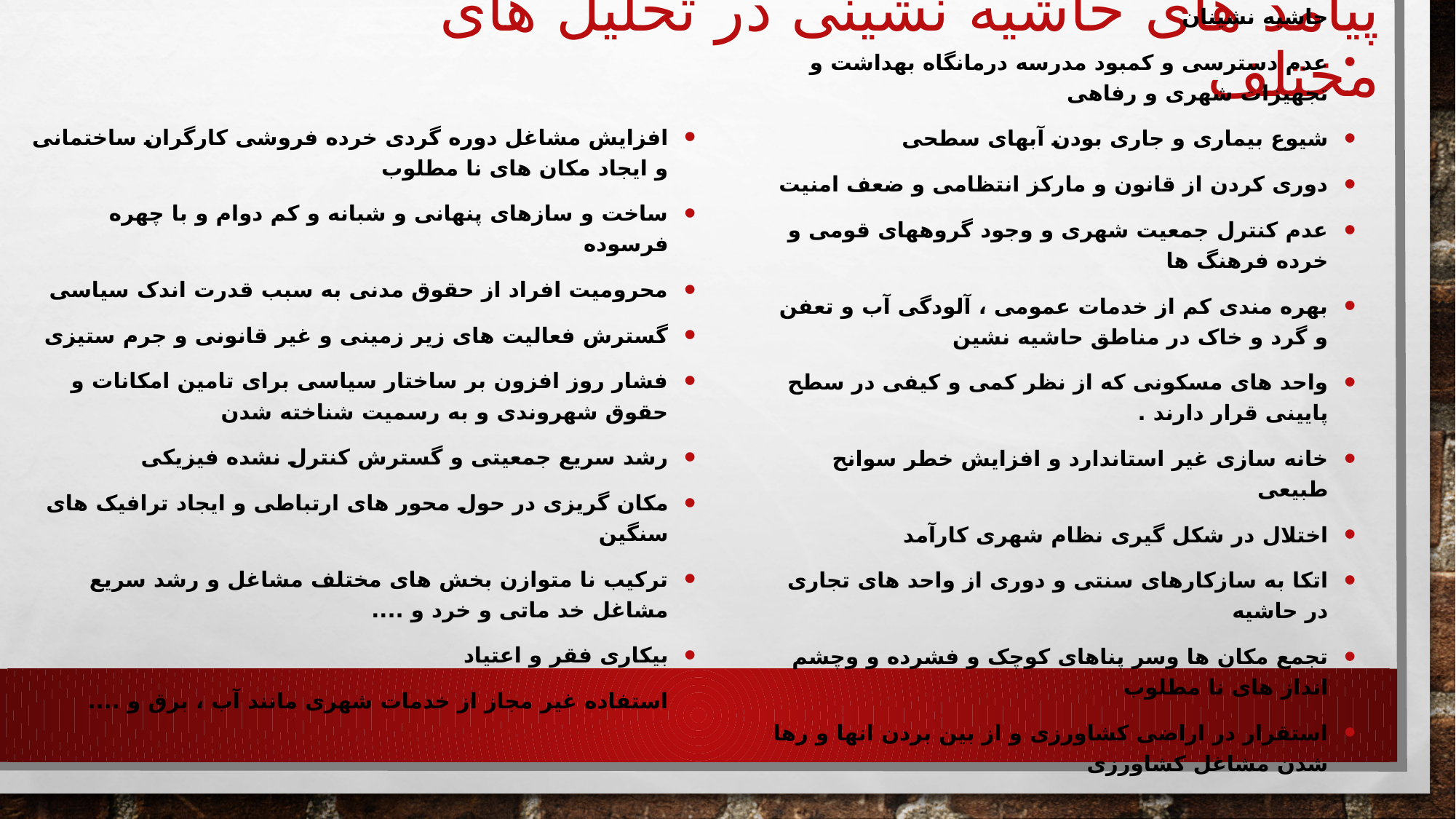

# پیامد های حاشیه نشینی در تحلیل های مختلف

افزایش مشاغل دوره گردی خرده فروشی کارگران ساختمانی و ایجاد مکان های نا مطلوب
ساخت و سازهای پنهانی و شبانه و کم دوام و با چهره فرسوده
محرومیت افراد از حقوق مدنی به سبب قدرت اندک سیاسی
گسترش فعالیت های زیر زمینی و غیر قانونی و جرم ستیزی
فشار روز افزون بر ساختار سیاسی برای تامین امکانات و حقوق شهروندی و به رسمیت شناخته شدن
رشد سریع جمعیتی و گسترش کنترل نشده فیزیکی
مکان گریزی در حول محور های ارتباطی و ایجاد ترافیک های سنگین
ترکیب نا متوازن بخش های مختلف مشاغل و رشد سریع مشاغل خد ماتی و خرد و ....
بیکاری فقر و اعتیاد
استفاده غیر مجاز از خدمات شهری مانند آب ، برق و ....

افزایش فاصله اقتصادی و اجتماعی  شهر نشینان و حاشیه نشینان
عدم دسترسی و کمبود مدرسه درمانگاه بهداشت و تجهیزات شهری و رفاهی
شیوع بیماری و جاری بودن آبهای سطحی
دوری کردن از قانون و مارکز انتظامی و ضعف امنیت
عدم کنترل جمعیت شهری و وجود گروههای قومی و خرده فرهنگ ها
بهره مندی کم از خدمات عمومی ، آلودگی آب و تعفن و گرد و خاک در مناطق حاشیه نشین
واحد های مسکونی که از نظر کمی و کیفی در سطح پایینی قرار دارند .
خانه سازی غیر استاندارد و افزایش خطر سوانح طبیعی
اختلال در شکل گیری نظام شهری کارآمد
اتکا به سازکارهای سنتی و دوری از واحد های تجاری در حاشیه
تجمع مکان ها وسر پناهای کوچک و فشرده و وچشم انداز های نا مطلوب
استقرار در اراضی کشاورزی و از بین بردن انها و رها شدن مشاغل کشاورزی